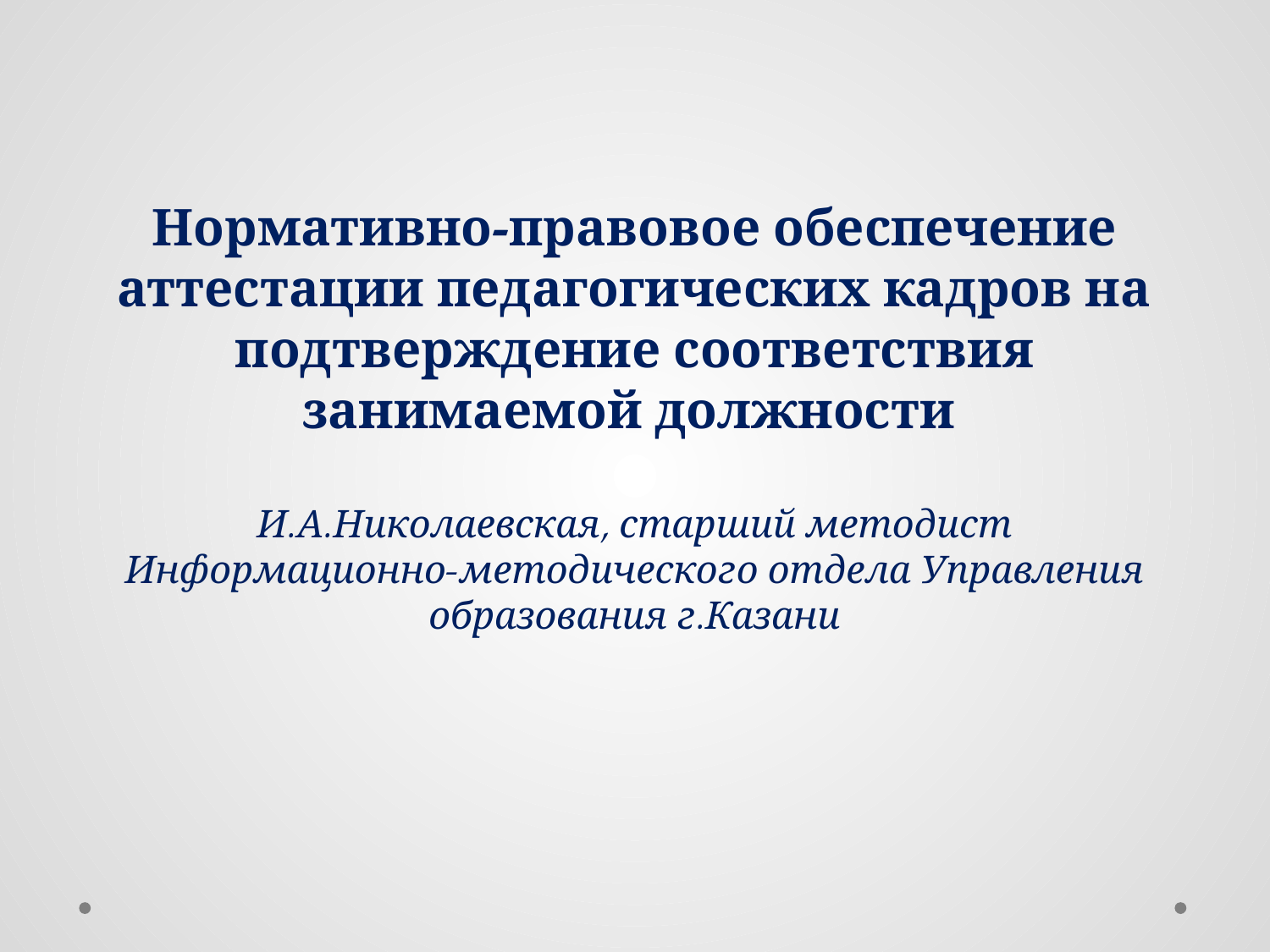

# Нормативно-правовое обеспечение аттестации педагогических кадров на подтверждение соответствия занимаемой должности И.А.Николаевская, старший методист Информационно-методического отдела Управления образования г.Казани